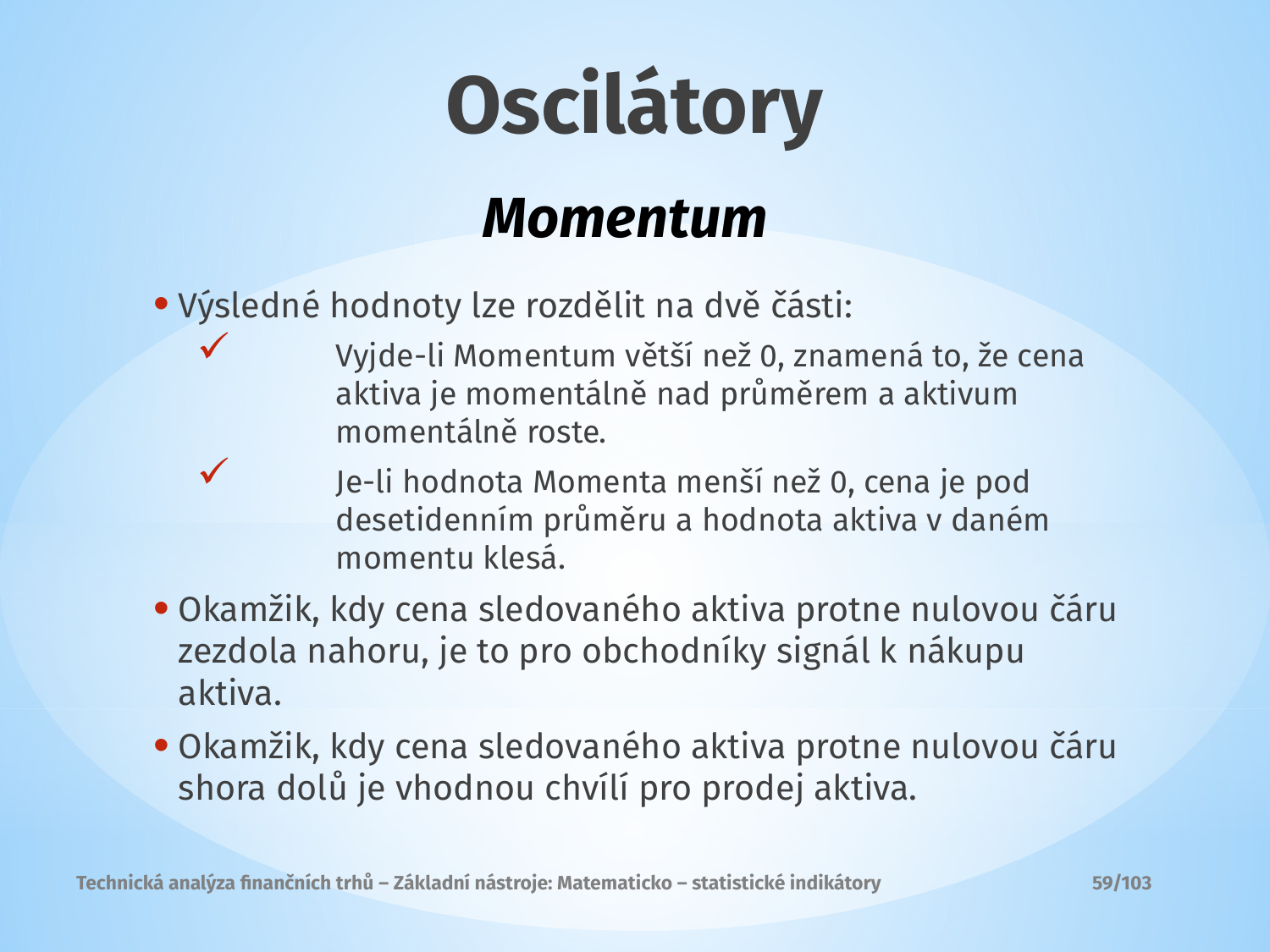

Oscilátory
Momentum
Výsledné hodnoty lze rozdělit na dvě části:
	Vyjde-li Momentum větší než 0, znamená to, že cena 	aktiva je momentálně nad průměrem a aktivum 	momentálně roste.
	Je-li hodnota Momenta menší než 0, cena je pod 	desetidenním průměru a hodnota aktiva v daném 	momentu klesá.
Okamžik, kdy cena sledovaného aktiva protne nulovou čáru zezdola nahoru, je to pro obchodníky signál k nákupu aktiva.
Okamžik, kdy cena sledovaného aktiva protne nulovou čáru shora dolů je vhodnou chvílí pro prodej aktiva.
Technická analýza finančních trhů – Základní nástroje: Matematicko – statistické indikátory		59/103